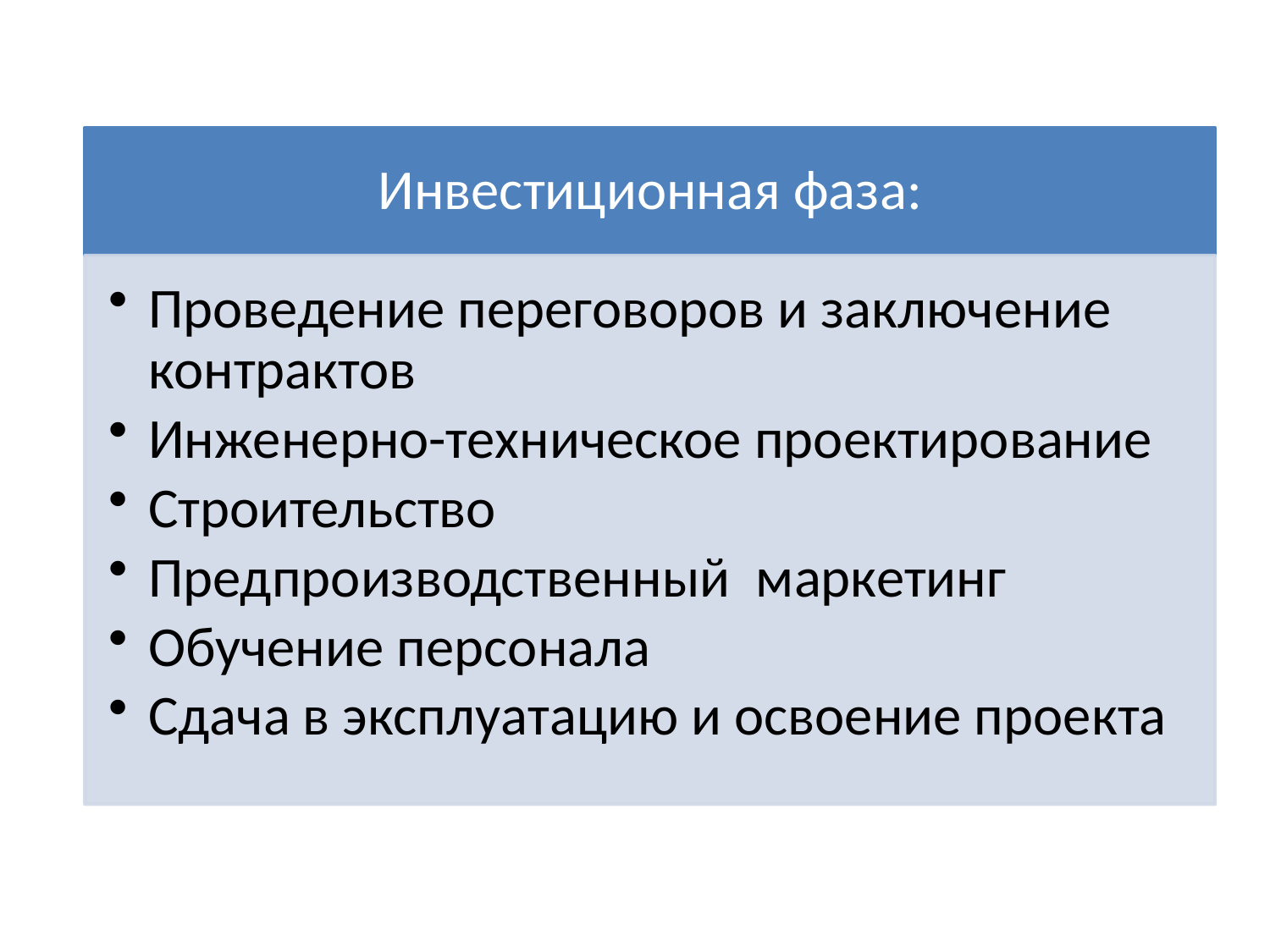

Инвестиционная фаза:
Проведение переговоров и заключение контрактов
Инженерно-техническое проектирование
Строительство
Предпроизводственный  маркетинг
Обучение персонала
Сдача в эксплуатацию и освоение проекта